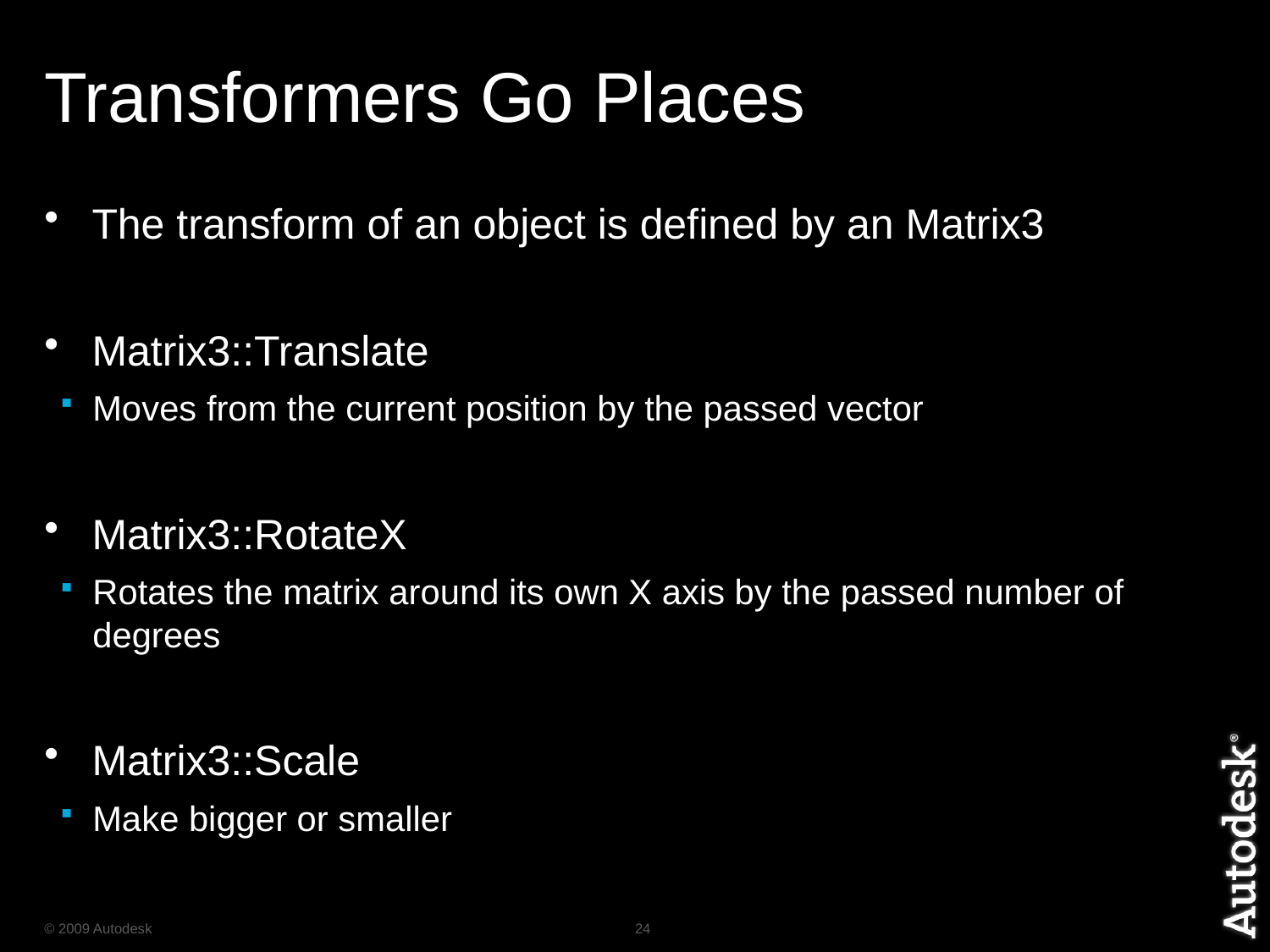

# Transformers Go Places
The transform of an object is defined by an Matrix3

Matrix3::Translate
Moves from the current position by the passed vector

Matrix3::RotateX
Rotates the matrix around its own X axis by the passed number of degrees

Matrix3::Scale
Make bigger or smaller